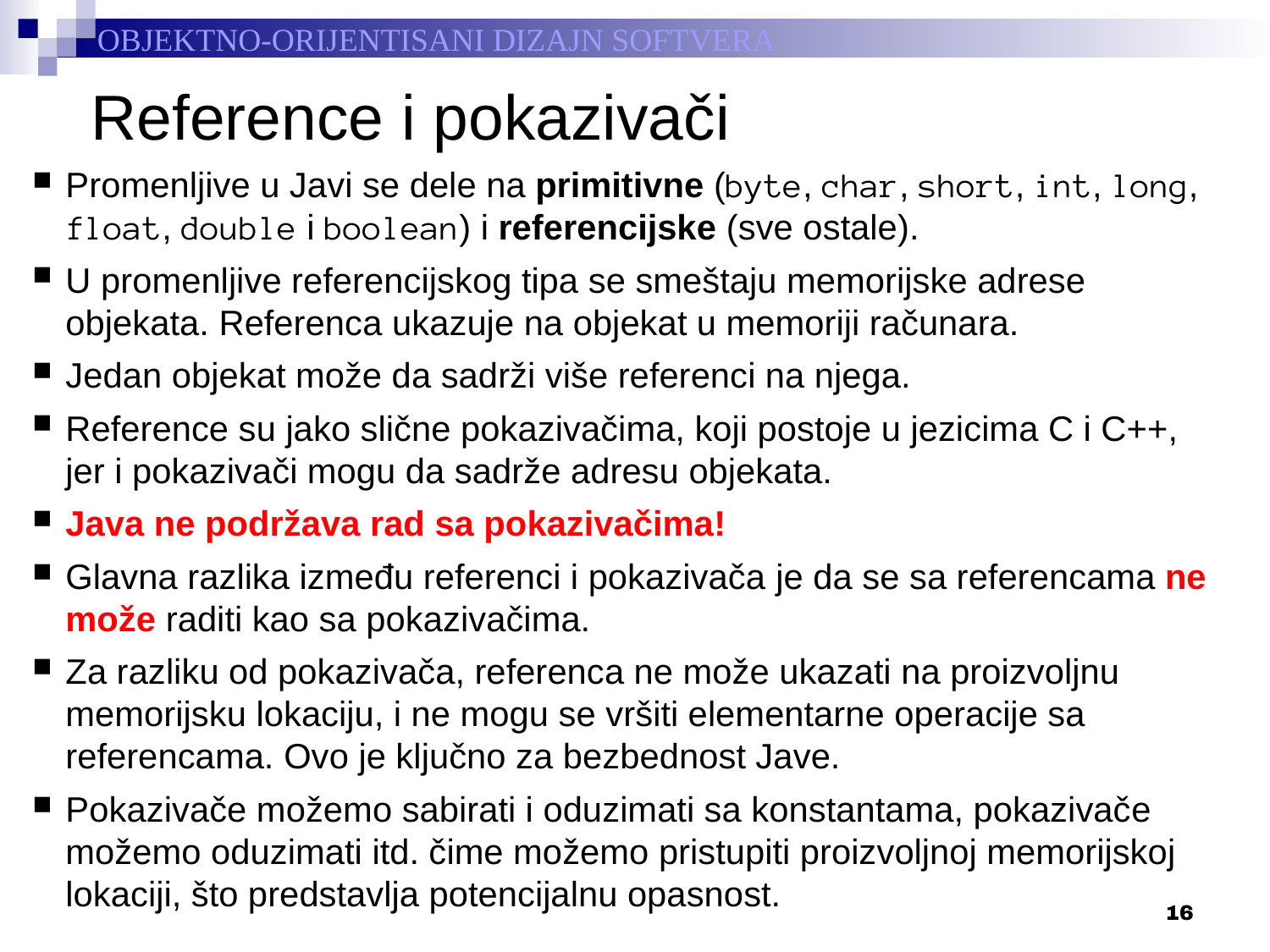

# Reference i pokazivači
Promenljive u Javi se dele na primitivne (byte, char, short, int, long, float, double i boolean) i referencijske (sve ostale).
U promenljive referencijskog tipa se smeštaju memorijske adrese objekata. Referenca ukazuje na objekat u memoriji računara.
Jedan objekat može da sadrži više referenci na njega.
Reference su jako slične pokazivačima, koji postoje u jezicima C i C++, jer i pokazivači mogu da sadrže adresu objekata.
Java ne podržava rad sa pokazivačima!
Glavna razlika između referenci i pokazivača je da se sa referencama ne može raditi kao sa pokazivačima.
Za razliku od pokazivača, referenca ne može ukazati na proizvoljnu memorijsku lokaciju, i ne mogu se vršiti elementarne operacije sa referencama. Ovo je ključno za bezbednost Jave.
Pokazivače možemo sabirati i oduzimati sa konstantama, pokazivače možemo oduzimati itd. čime možemo pristupiti proizvoljnoj memorijskoj lokaciji, što predstavlja potencijalnu opasnost.
16